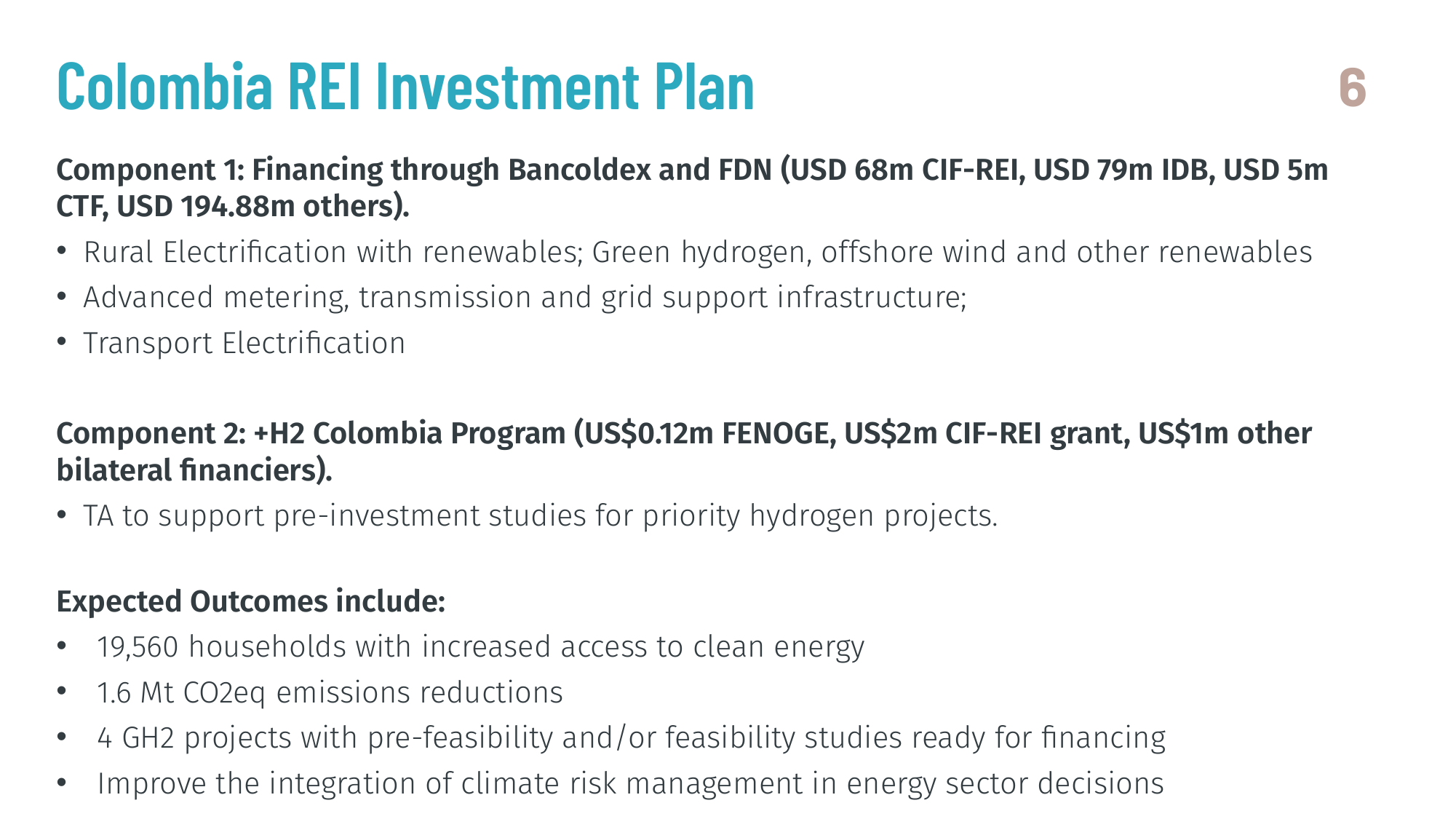

6
# Colombia REI Investment Plan
Component 1: Financing through Bancoldex and FDN (USD 68m CIF-REI, USD 79m IDB, USD 5m CTF, USD 194.88m others).
Rural Electrification with renewables; Green hydrogen, offshore wind and other renewables
Advanced metering, transmission and grid support infrastructure;
Transport Electrification

Component 2: +H2 Colombia Program (US$0.12m FENOGE, US$2m CIF-REI grant, US$1m other bilateral financiers).
TA to support pre-investment studies for priority hydrogen projects.

Expected Outcomes include:
19,560 households with increased access to clean energy
1.6 Mt CO2eq emissions reductions
4 GH2 projects with pre-feasibility and/or feasibility studies ready for financing
Improve the integration of climate risk management in energy sector decisions